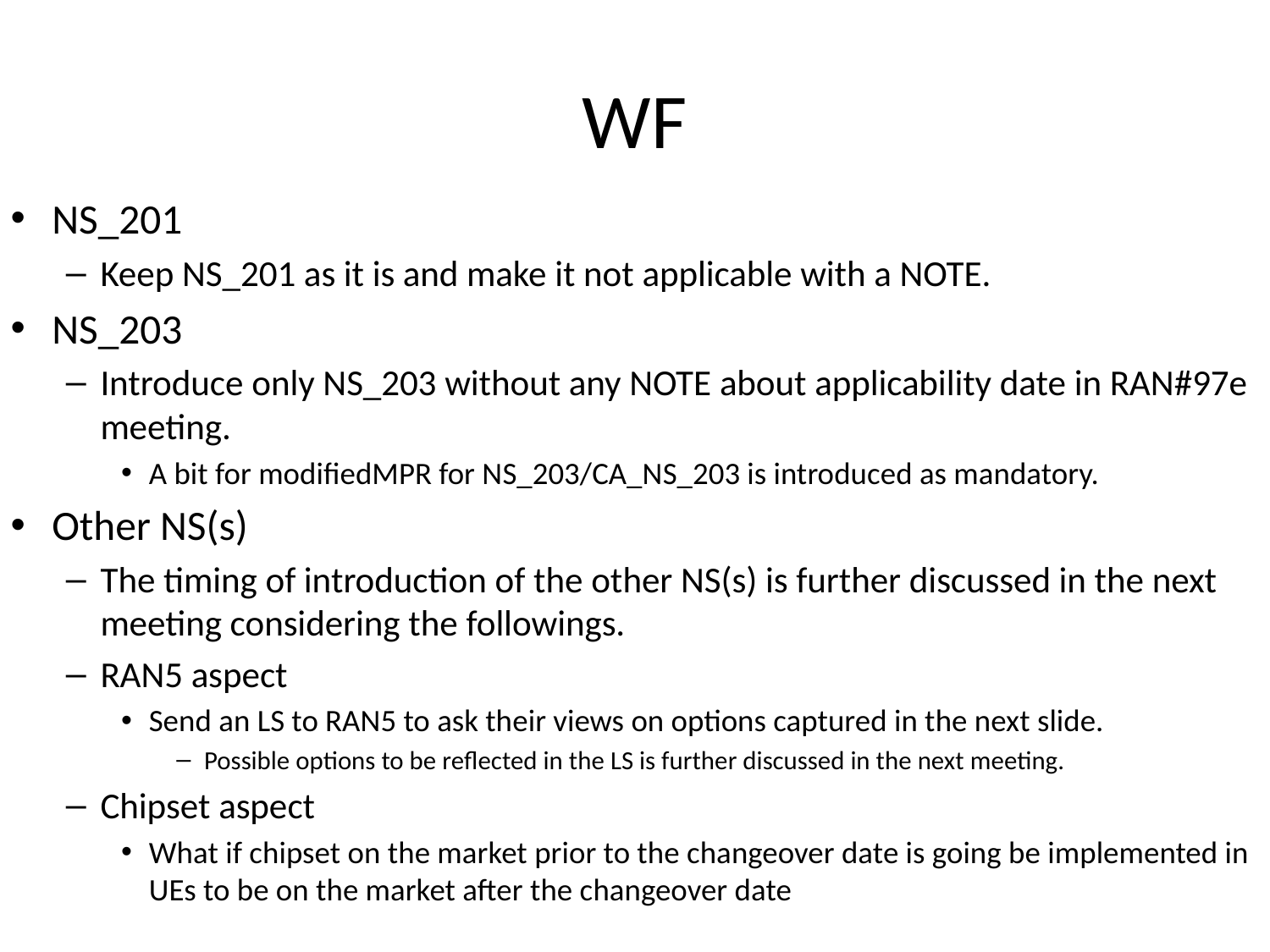

# WF
NS_201
Keep NS_201 as it is and make it not applicable with a NOTE.
NS_203
Introduce only NS_203 without any NOTE about applicability date in RAN#97e meeting.
A bit for modifiedMPR for NS_203/CA_NS_203 is introduced as mandatory.
Other NS(s)
The timing of introduction of the other NS(s) is further discussed in the next meeting considering the followings.
RAN5 aspect
Send an LS to RAN5 to ask their views on options captured in the next slide.
Possible options to be reflected in the LS is further discussed in the next meeting.
Chipset aspect
What if chipset on the market prior to the changeover date is going be implemented in UEs to be on the market after the changeover date